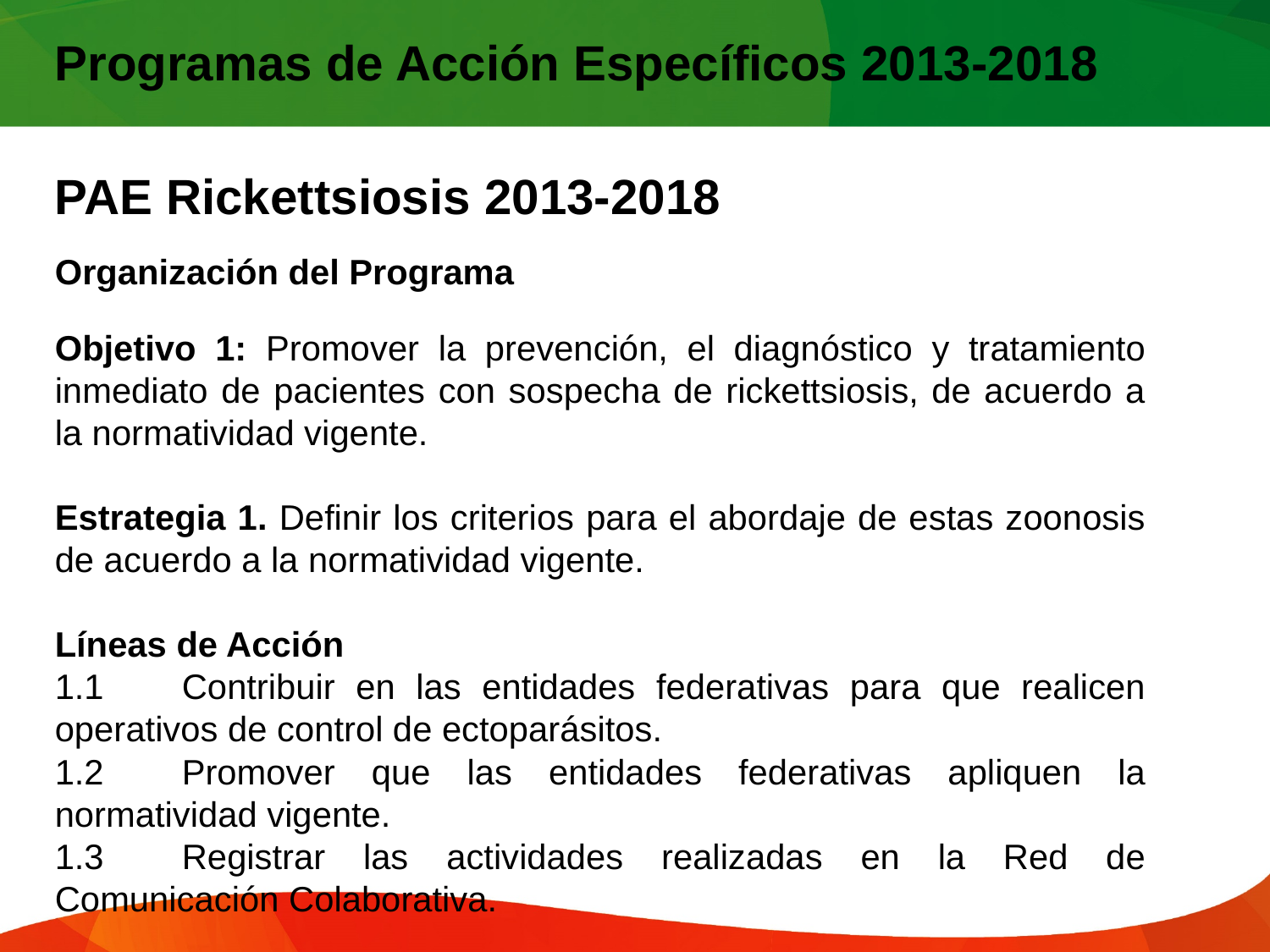

Programas de Acción Específicos 2013-2018
PAE Rickettsiosis 2013-2018

Organización del Programa

Objetivo 1: Promover la prevención, el diagnóstico y tratamiento inmediato de pacientes con sospecha de rickettsiosis, de acuerdo a la normatividad vigente.

Estrategia 1. Definir los criterios para el abordaje de estas zoonosis de acuerdo a la normatividad vigente.

Líneas de Acción
1.1	Contribuir en las entidades federativas para que realicen operativos de control de ectoparásitos.
1.2	Promover que las entidades federativas apliquen la normatividad vigente.
1.3	Registrar las actividades realizadas en la Red de Comunicación Colaborativa.